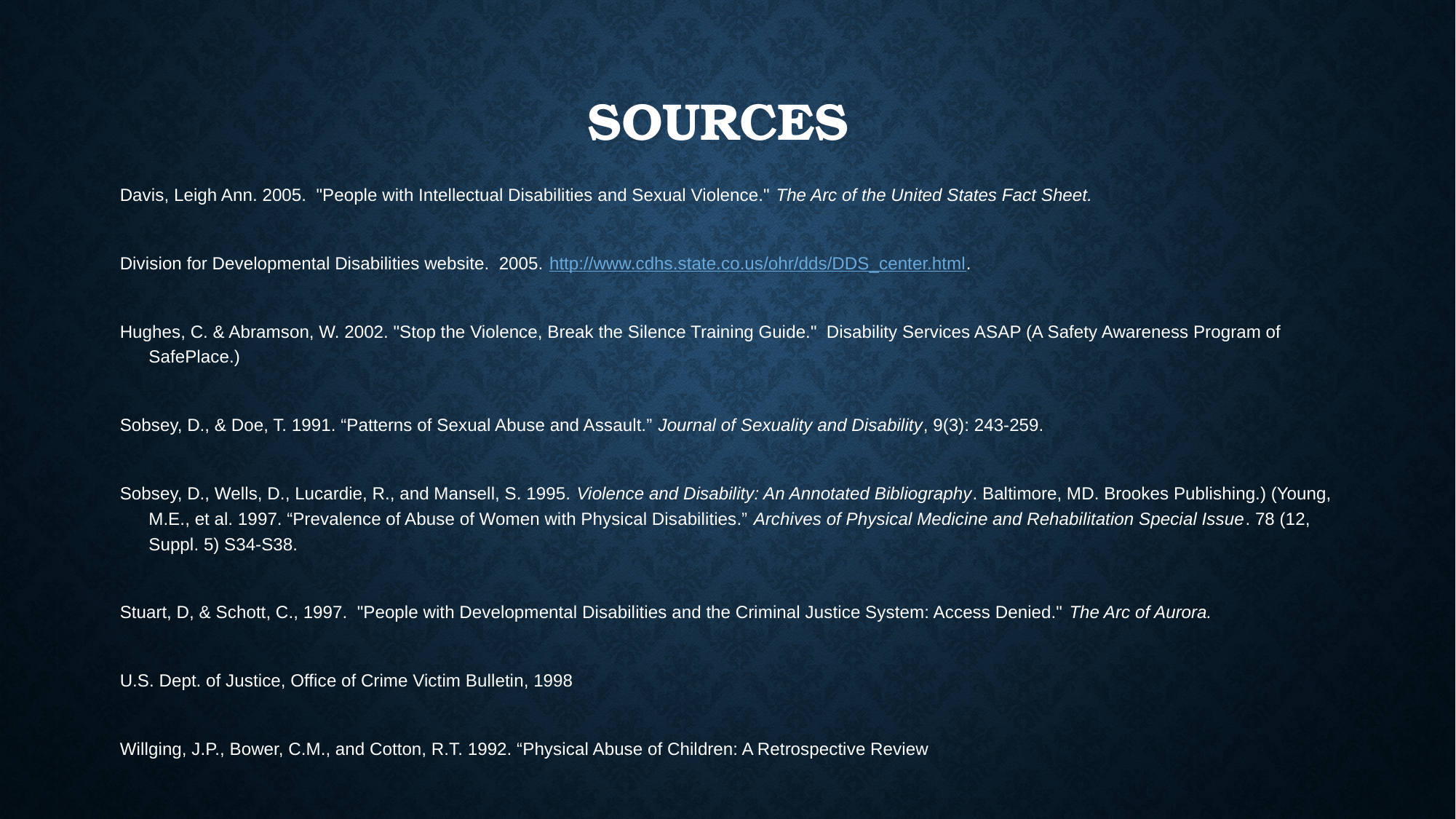

# Sources
Davis, Leigh Ann. 2005.  "People with Intellectual Disabilities and Sexual Violence." The Arc of the United States Fact Sheet.

Division for Developmental Disabilities website.  2005. http://www.cdhs.state.co.us/ohr/dds/DDS_center.html.

Hughes, C. & Abramson, W. 2002. "Stop the Violence, Break the Silence Training Guide."  Disability Services ASAP (A Safety Awareness Program of SafePlace.)

Sobsey, D., & Doe, T. 1991. “Patterns of Sexual Abuse and Assault.” Journal of Sexuality and Disability, 9(3): 243-259.

Sobsey, D., Wells, D., Lucardie, R., and Mansell, S. 1995. Violence and Disability: An Annotated Bibliography. Baltimore, MD. Brookes Publishing.) (Young, M.E., et al. 1997. “Prevalence of Abuse of Women with Physical Disabilities.” Archives of Physical Medicine and Rehabilitation Special Issue. 78 (12, Suppl. 5) S34-S38.

Stuart, D, & Schott, C., 1997.  "People with Developmental Disabilities and the Criminal Justice System: Access Denied." The Arc of Aurora.

U.S. Dept. of Justice, Office of Crime Victim Bulletin, 1998

Willging, J.P., Bower, C.M., and Cotton, R.T. 1992. “Physical Abuse of Children: A Retrospective Review